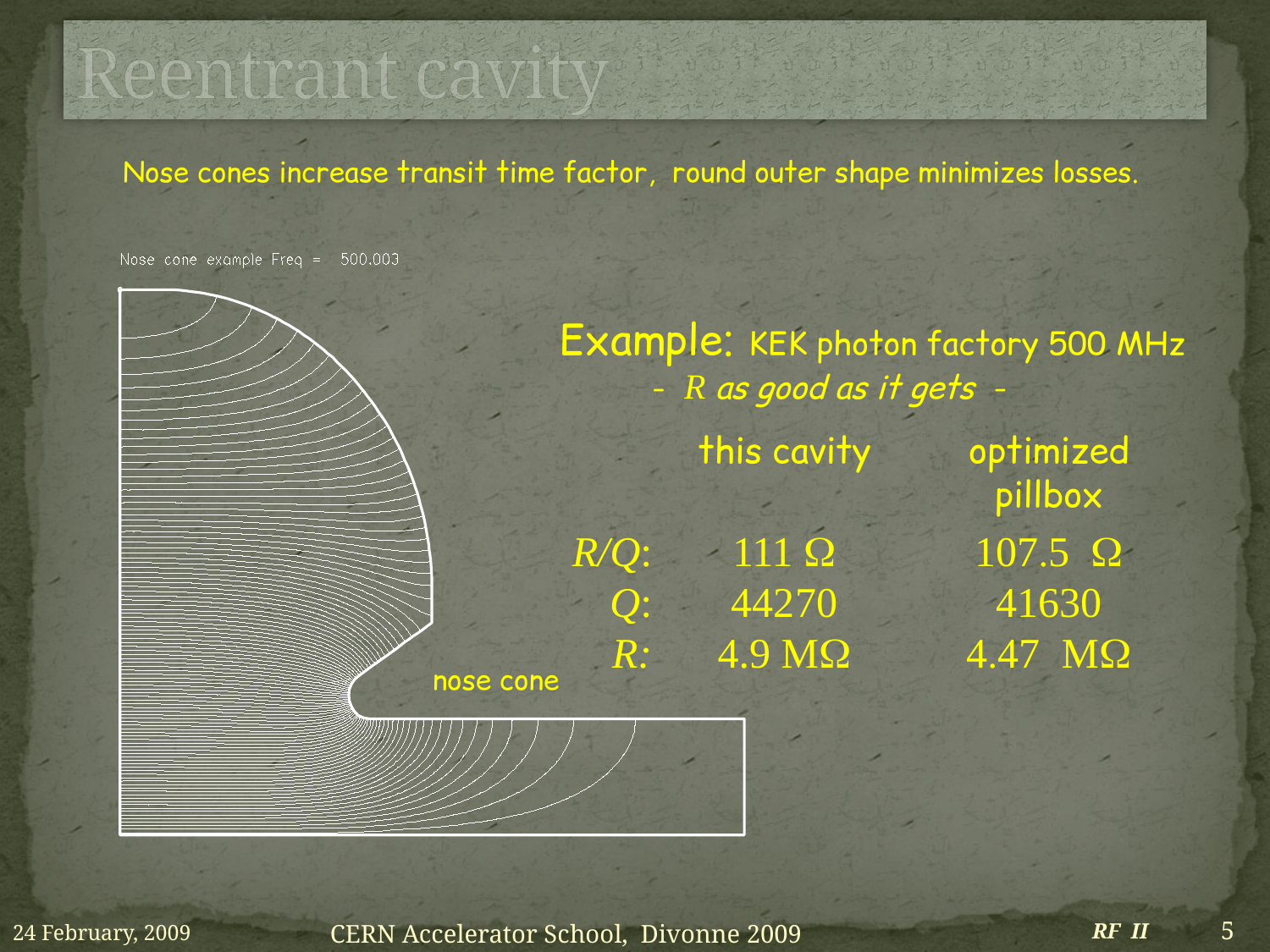

# Reentrant cavity
Nose cones increase transit time factor,  round outer shape minimizes losses.

Example: KEK photon factory 500 MHz         		-  R as good as it gets  -
		this cavity	optimized
			pillbox
	R/Q:	111 Ω	107.5 Ω
	Q:	44270	41630
	R:	4.9 MΩ	4.47 MΩ
nose cone
24 February, 2009
RF  II
5